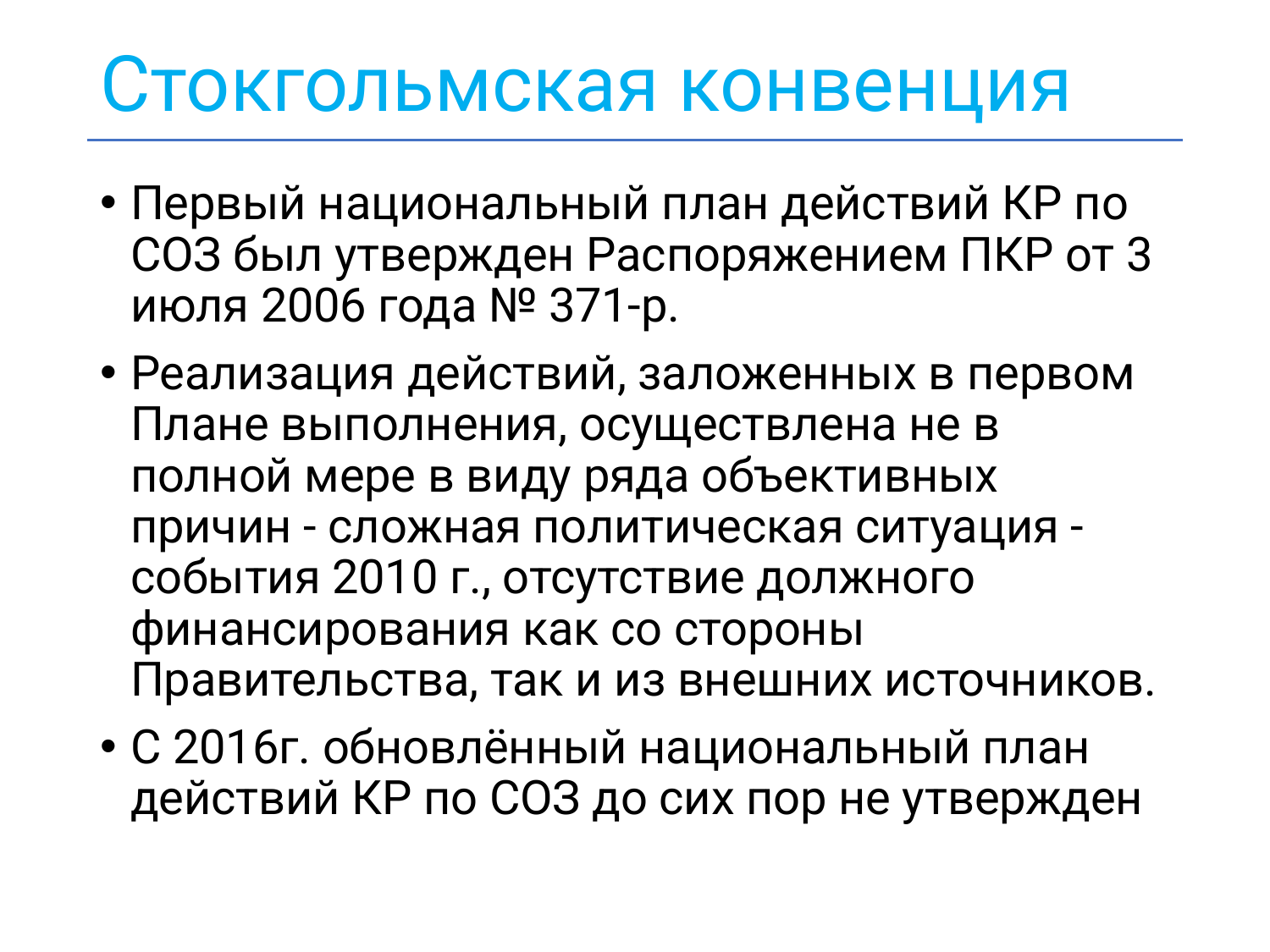

# Стокгольмская конвенция
Первый национальный план действий КР по СОЗ был утвержден Распоряжением ПКР от 3 июля 2006 года № 371-р.
Реализация действий, заложенных в первом Плане выполнения, осуществлена не в полной мере в виду ряда объективных причин - сложная политическая ситуация - события 2010 г., отсутствие должного финансирования как со стороны Правительства, так и из внешних источников.
С 2016г. обновлённый национальный план действий КР по СОЗ до сих пор не утвержден